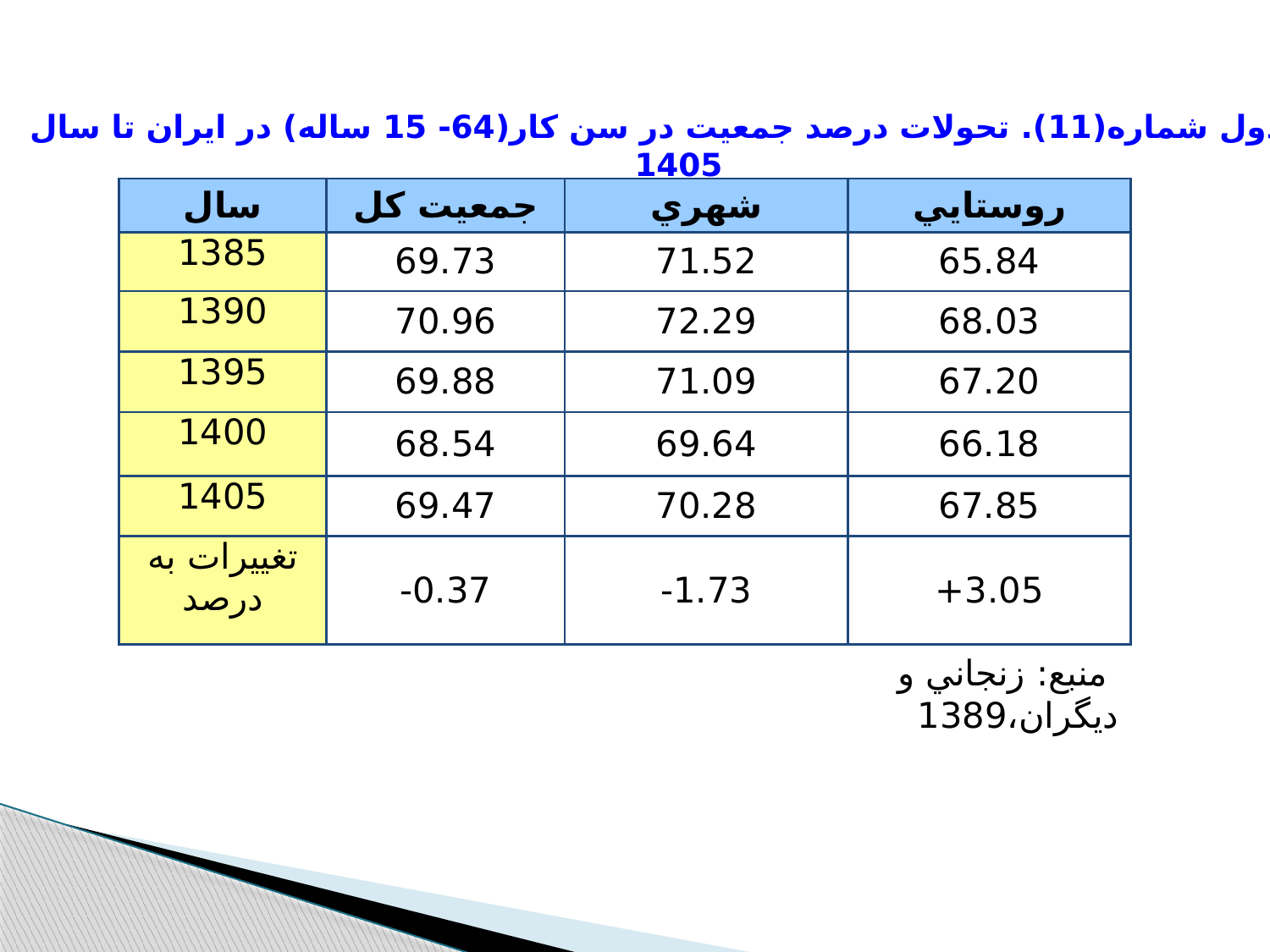

جدول شماره(11). تحولات درصد جمعيت در سن كار(64- 15 ساله) در ايران تا سال 1405

| سال | جمعیت کل | شهري | روستايي |
| --- | --- | --- | --- |
| 1385 | 69.73 | 71.52 | 65.84 |
| 1390 | 70.96 | 72.29 | 68.03 |
| 1395 | 69.88 | 71.09 | 67.20 |
| 1400 | 68.54 | 69.64 | 66.18 |
| 1405 | 69.47 | 70.28 | 67.85 |
| تغييرات به درصد | 0.37- | 1.73- | 3.05+ |
 منبع: زنجاني و ديگران،1389